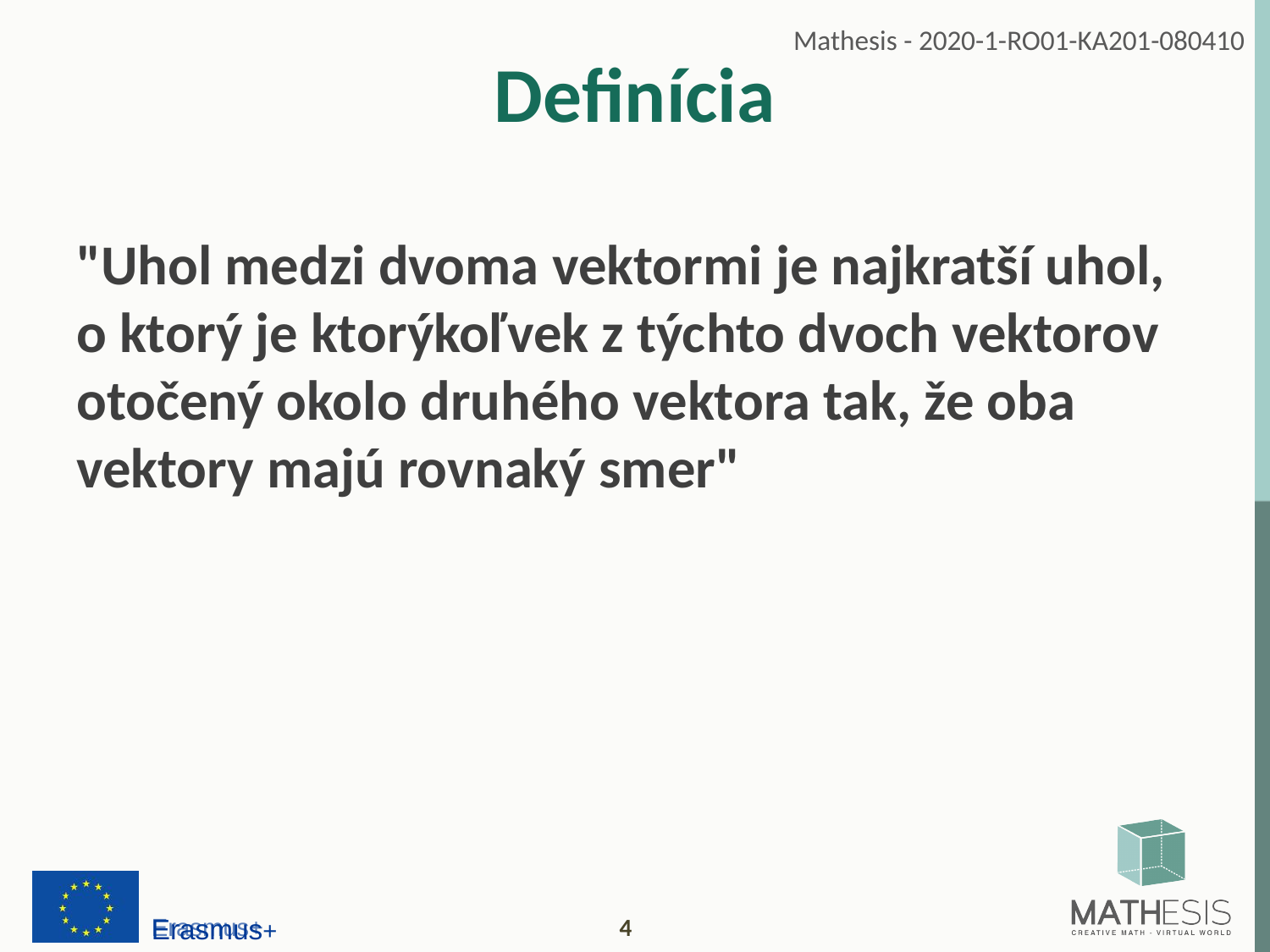

# Definícia
"Uhol medzi dvoma vektormi je najkratší uhol, o ktorý je ktorýkoľvek z týchto dvoch vektorov otočený okolo druhého vektora tak, že oba vektory majú rovnaký smer"